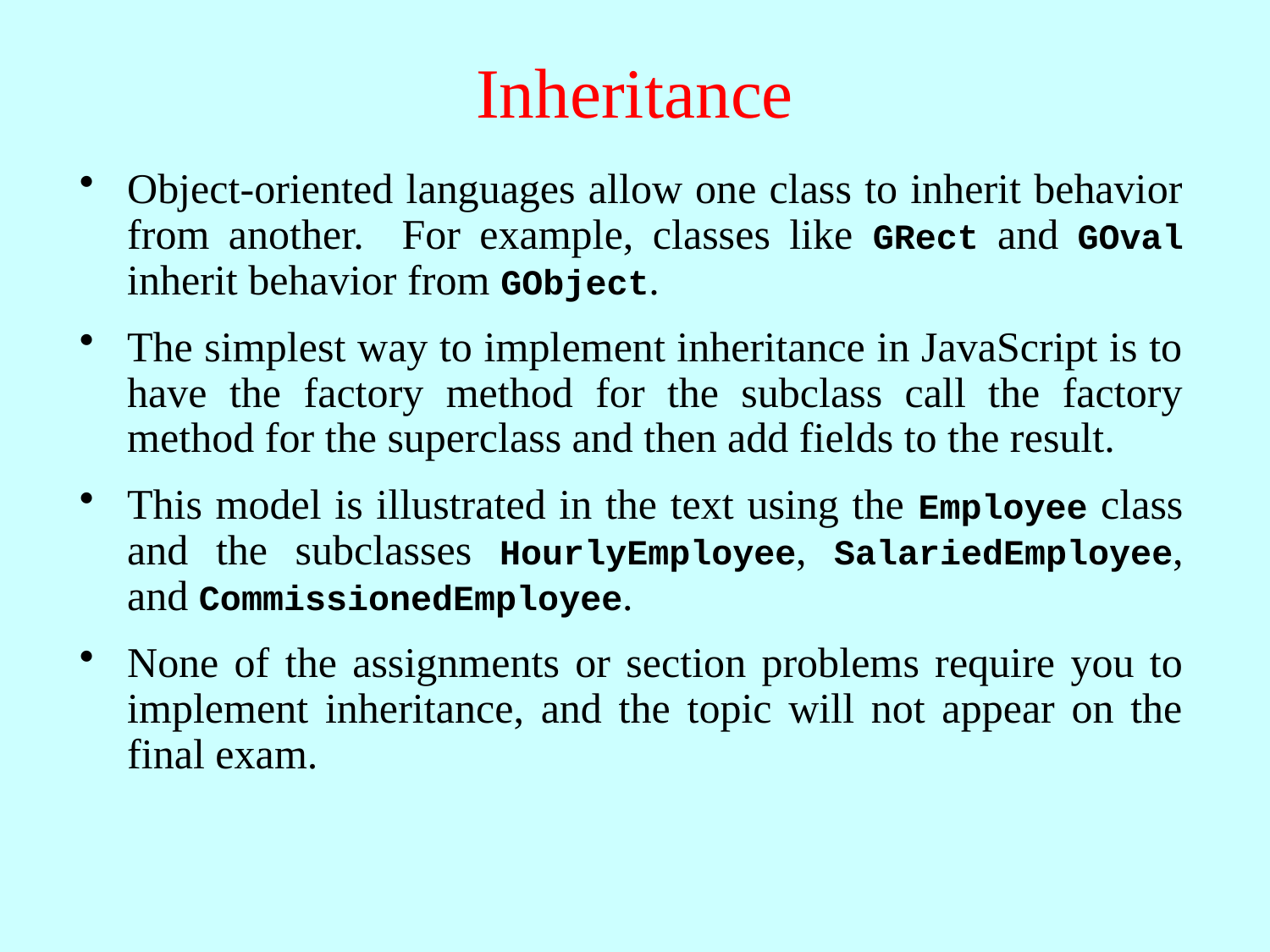

# Inheritance
Object-oriented languages allow one class to inherit behavior from another.  For example, classes like GRect and GOval inherit behavior from GObject.
The simplest way to implement inheritance in JavaScript is to have the factory method for the subclass call the factory method for the superclass and then add fields to the result.
This model is illustrated in the text using the Employee class and the subclasses HourlyEmployee, SalariedEmployee, and CommissionedEmployee.
None of the assignments or section problems require you to implement inheritance, and the topic will not appear on the final exam.